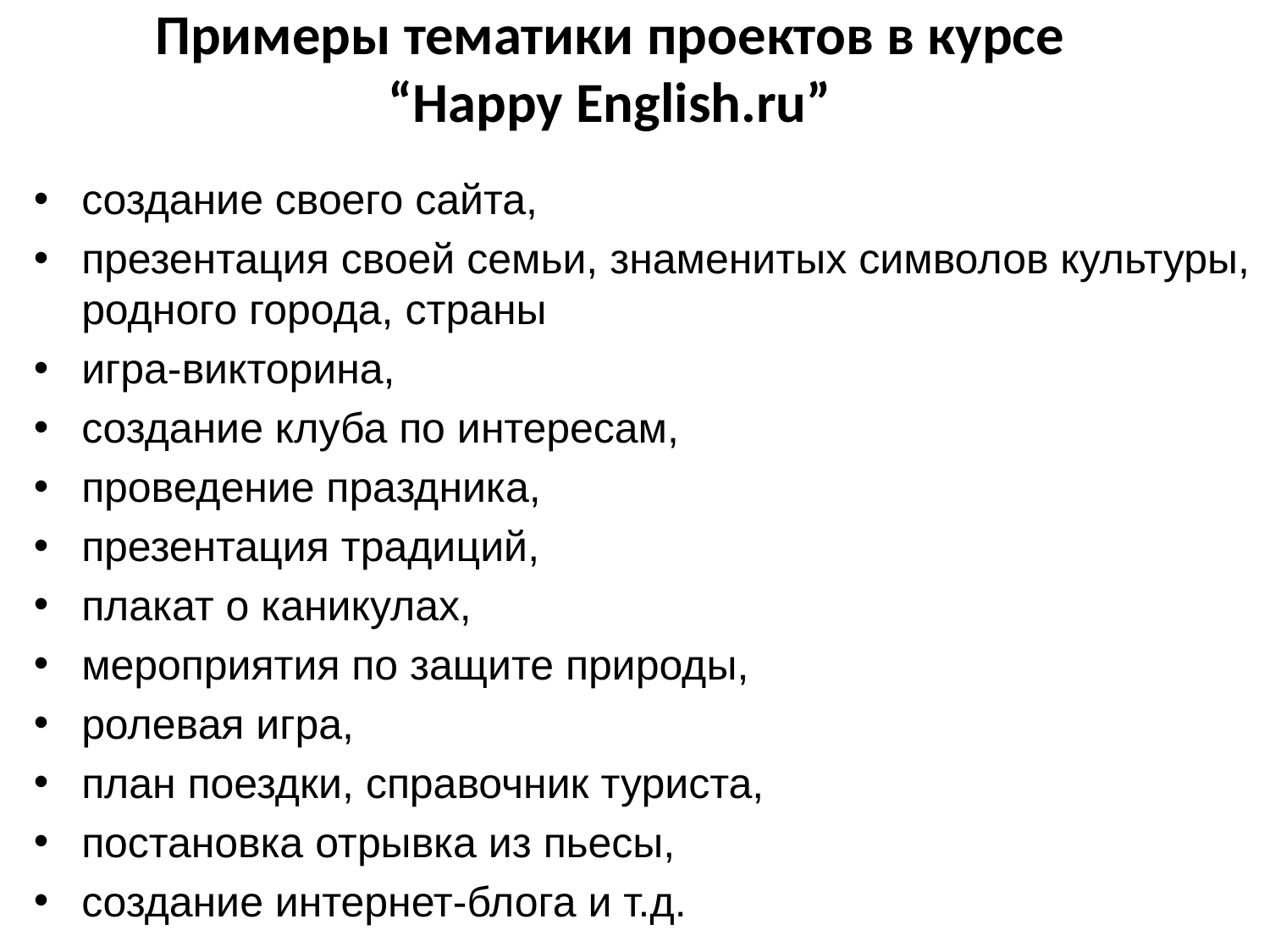

# Примеры тематики проектов в курсе “Happy English.ru”
создание своего сайта,
презентация своей семьи, знаменитых символов культуры, родного города, страны
игра-викторина,
создание клуба по интересам,
проведение праздника,
презентация традиций,
плакат о каникулах,
мероприятия по защите природы,
ролевая игра,
план поездки, справочник туриста,
постановка отрывка из пьесы,
создание интернет-блога и т.д.